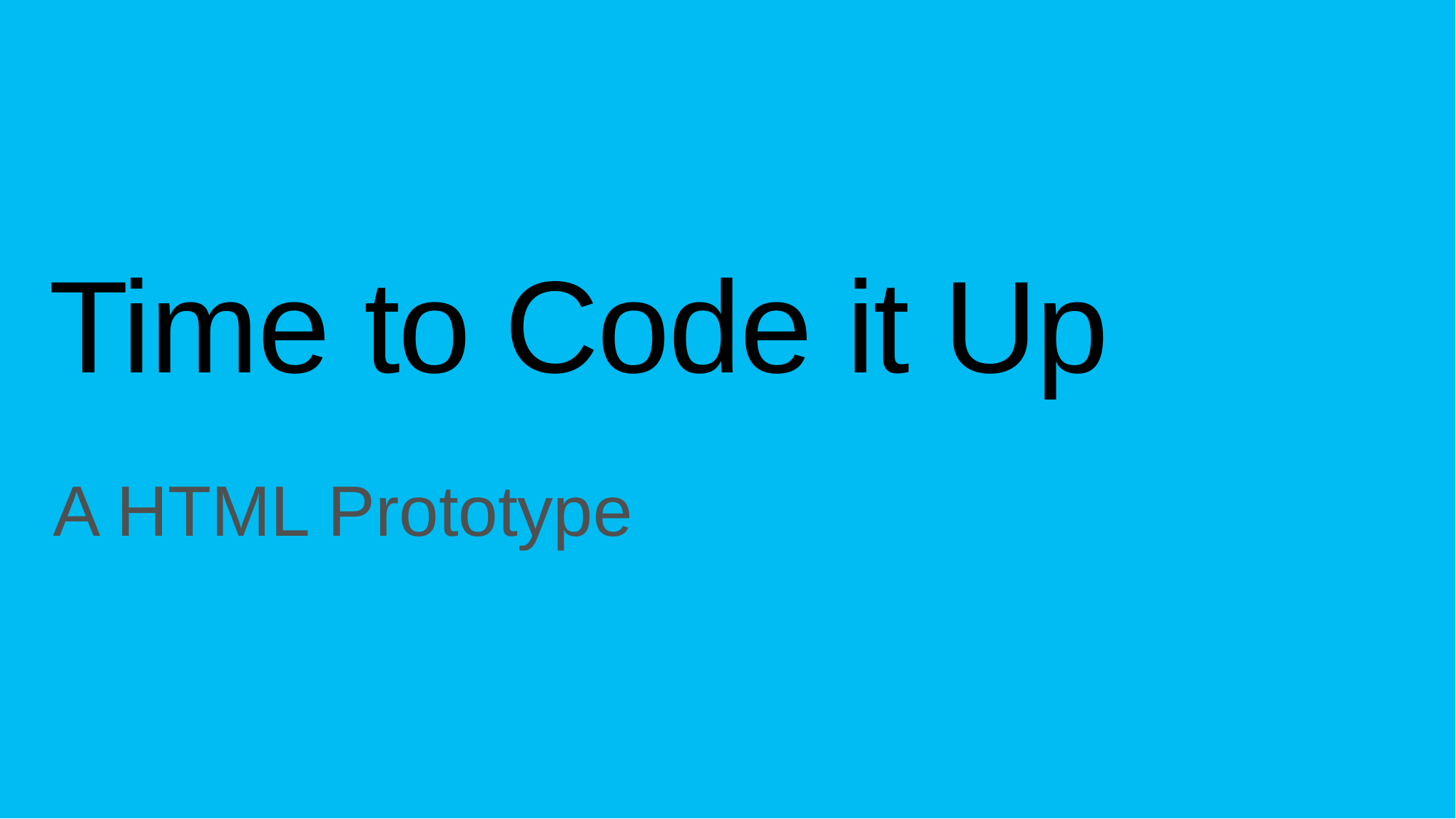

# Time to Code it Up
A HTML Prototype